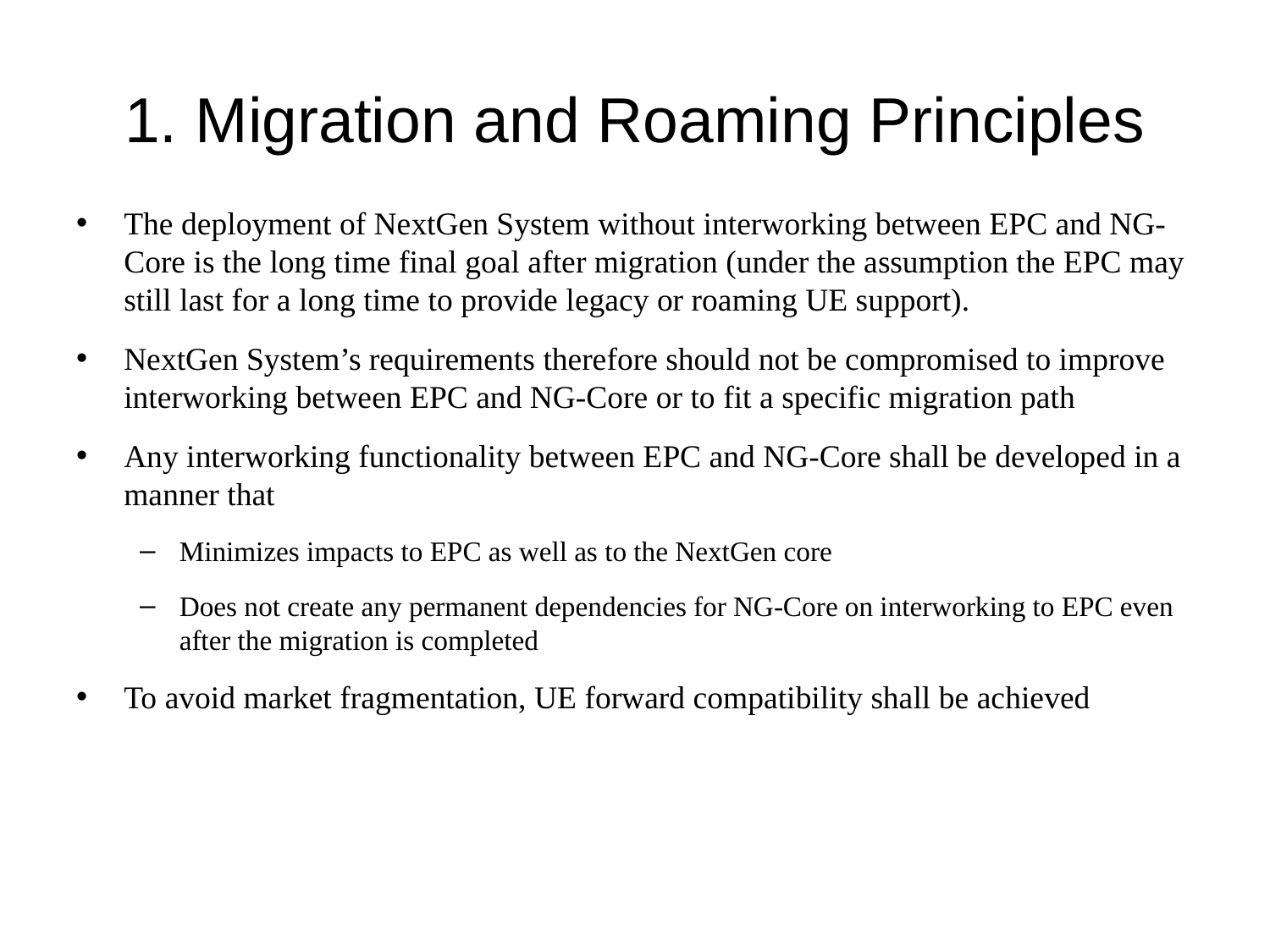

# 1. Migration and Roaming Principles
The deployment of NextGen System without interworking between EPC and NG-Core is the long time final goal after migration (under the assumption the EPC may still last for a long time to provide legacy or roaming UE support).
NextGen System’s requirements therefore should not be compromised to improve interworking between EPC and NG-Core or to fit a specific migration path
Any interworking functionality between EPC and NG-Core shall be developed in a manner that
Minimizes impacts to EPC as well as to the NextGen core
Does not create any permanent dependencies for NG-Core on interworking to EPC even after the migration is completed
To avoid market fragmentation, UE forward compatibility shall be achieved